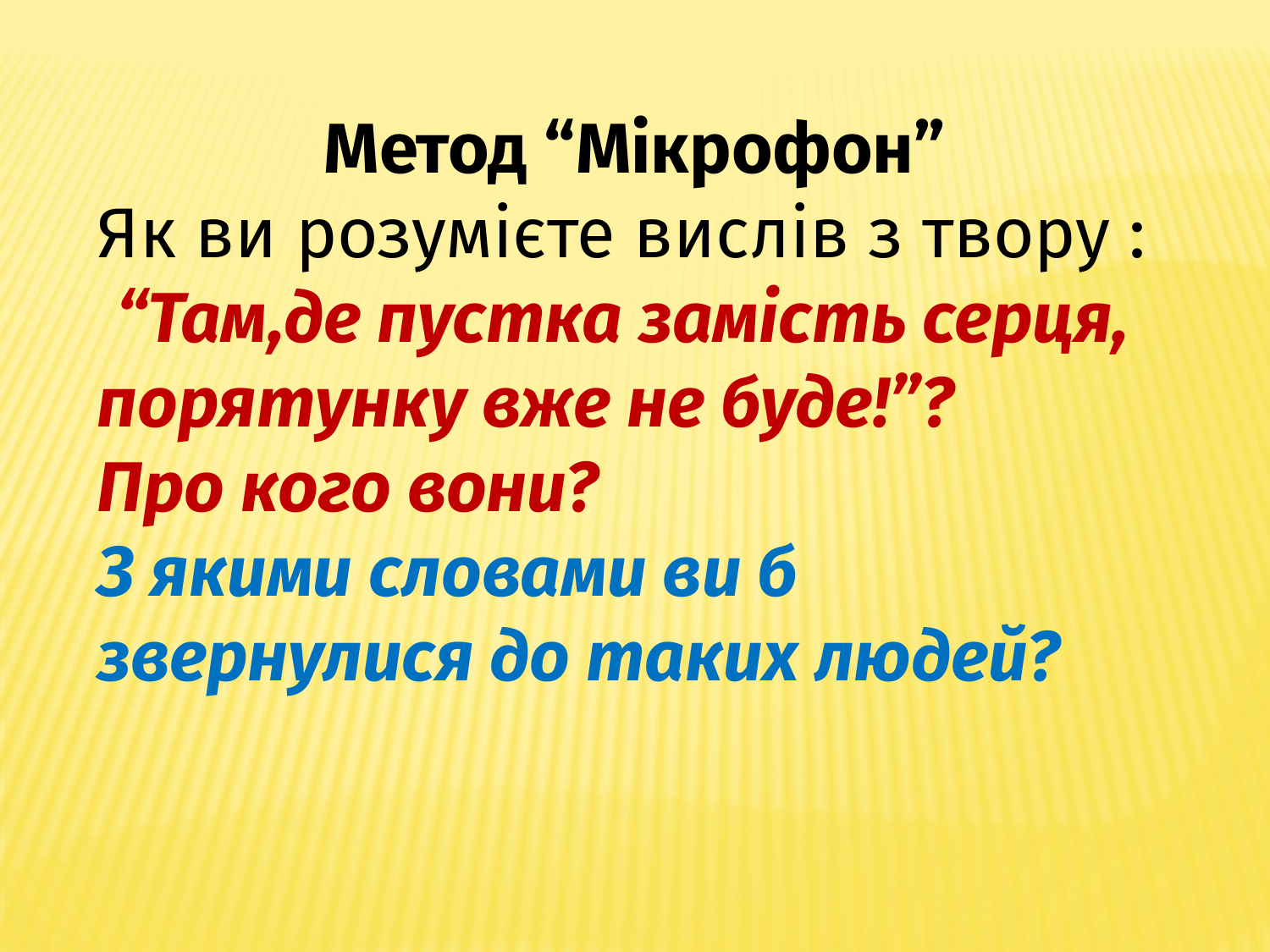

Метод “Мікрофон”
Як ви розумієте вислів з твору :
 “Там,де пустка замість серця, порятунку вже не буде!”?
Про кого вони?
З якими словами ви б
звернулися до таких людей?